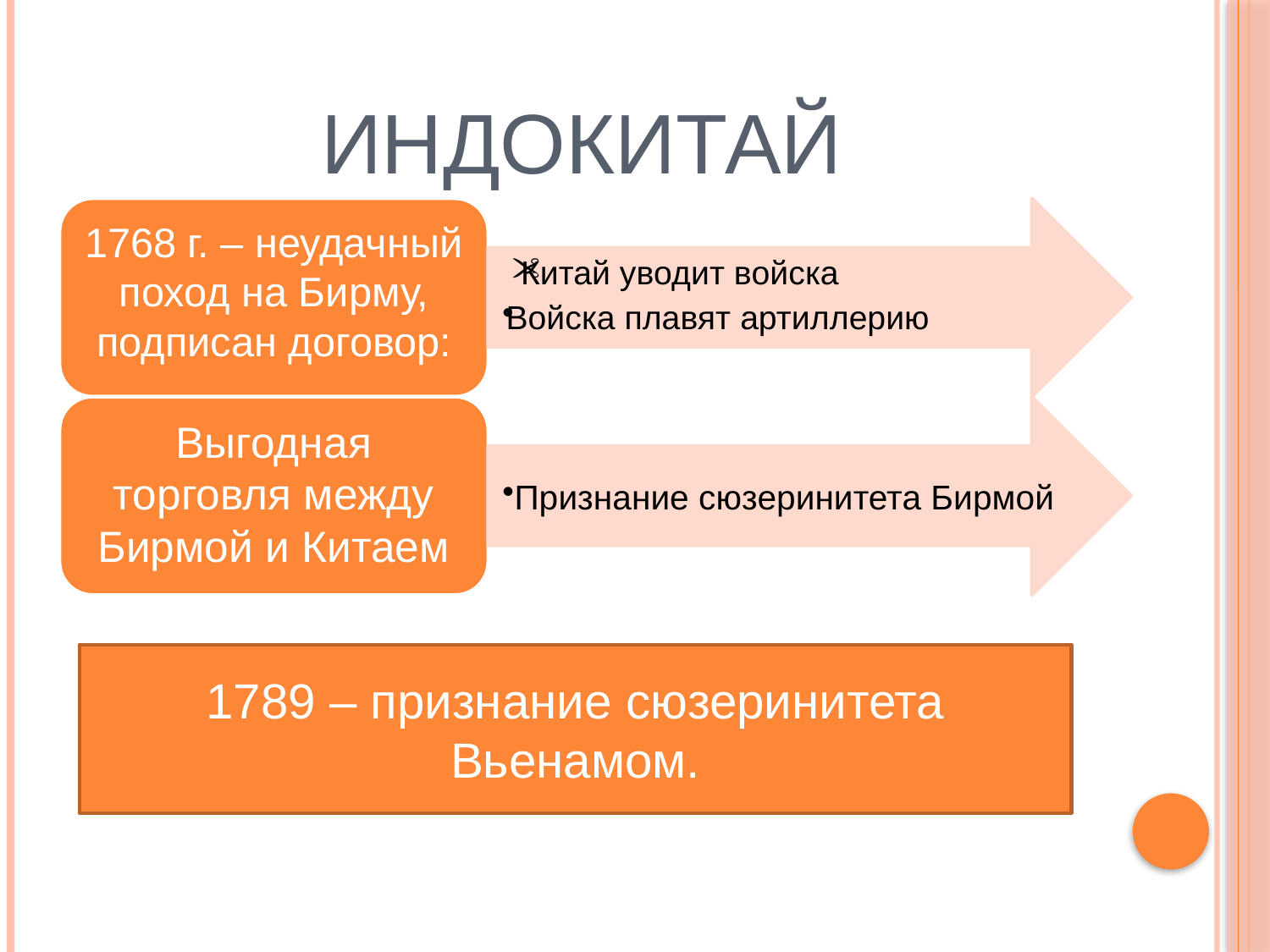

# Индокитай
Китай уводит войска
Войска плавят артиллерию
Выгодная торговля между Бирмой и Китаем
Признание сюзеринитета Бирмой
.
1789 – признание сюзеринитета Вьенамом.